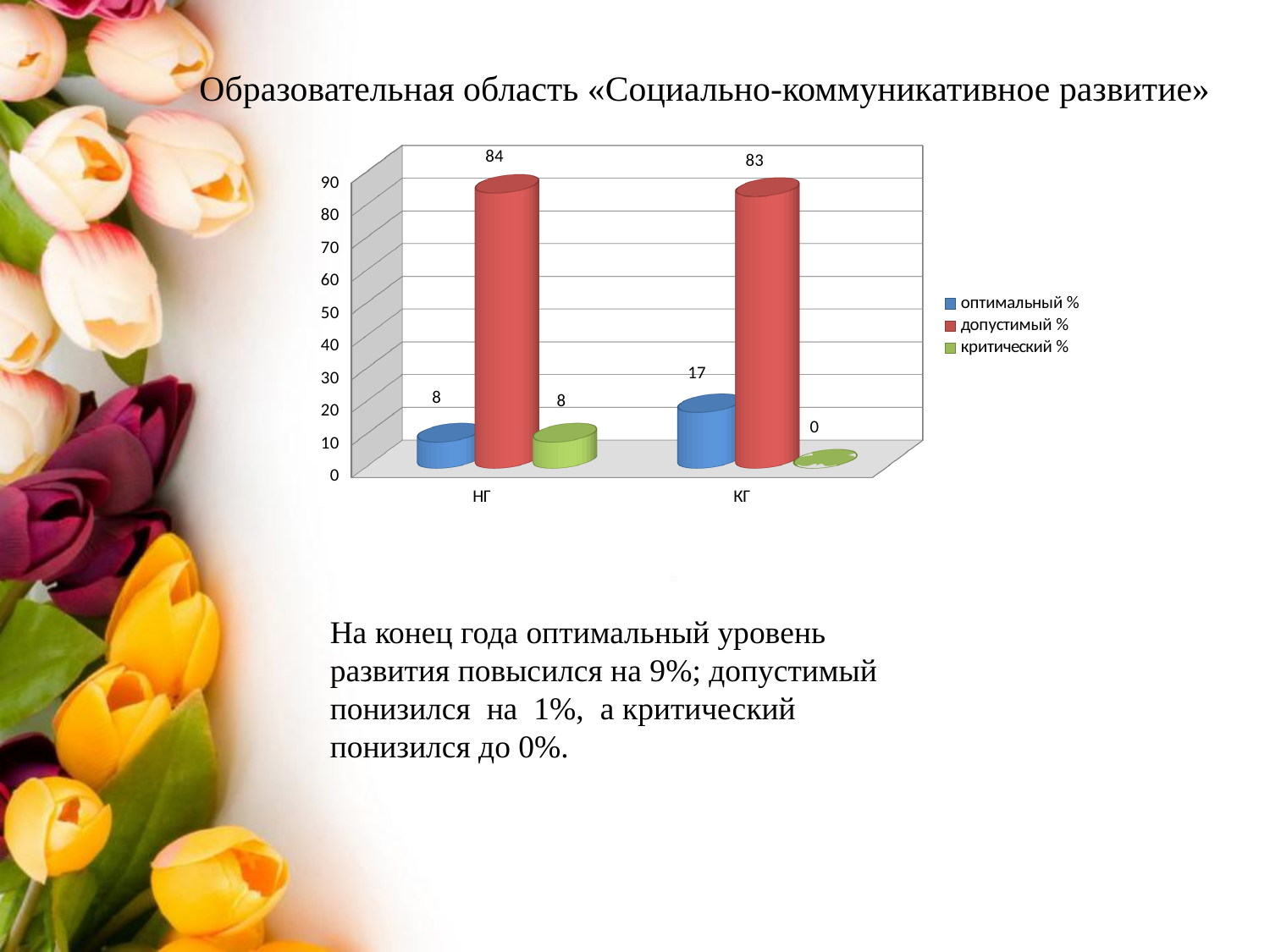

# Образовательная область «Социально-коммуникативное развитие»

[unsupported chart]

На конец года оптимальный уровень развития повысился на 9%; допустимый  понизился  на  1%,  а критический понизился до 0%.